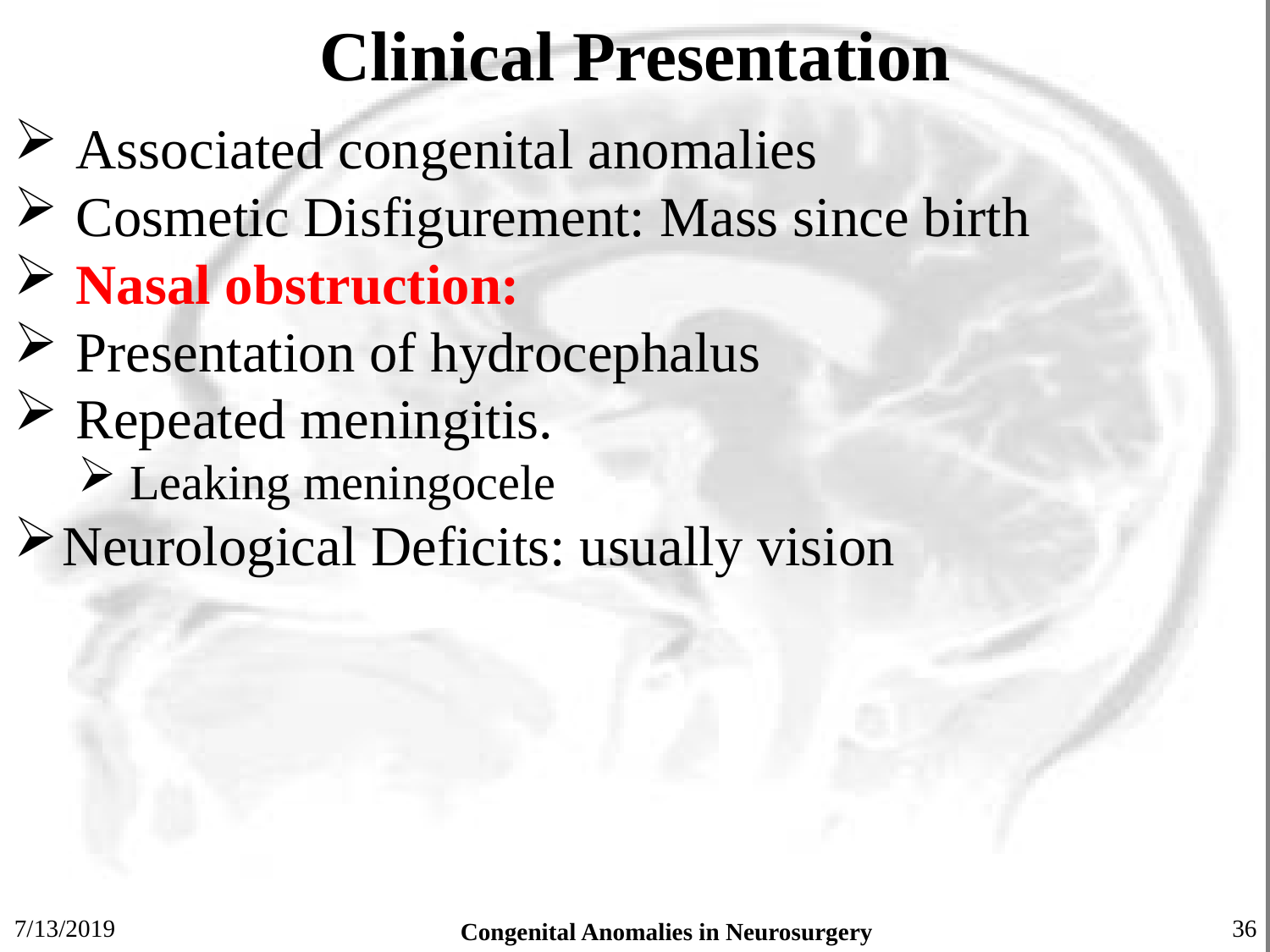

# Clinical Presentation
 Associated congenital anomalies
 Cosmetic Disfigurement: Mass since birth
 Nasal obstruction:
 Presentation of hydrocephalus
 Repeated meningitis.
 Leaking meningocele
Neurological Deficits: usually vision

7/13/2019
Congenital Anomalies in Neurosurgery
36